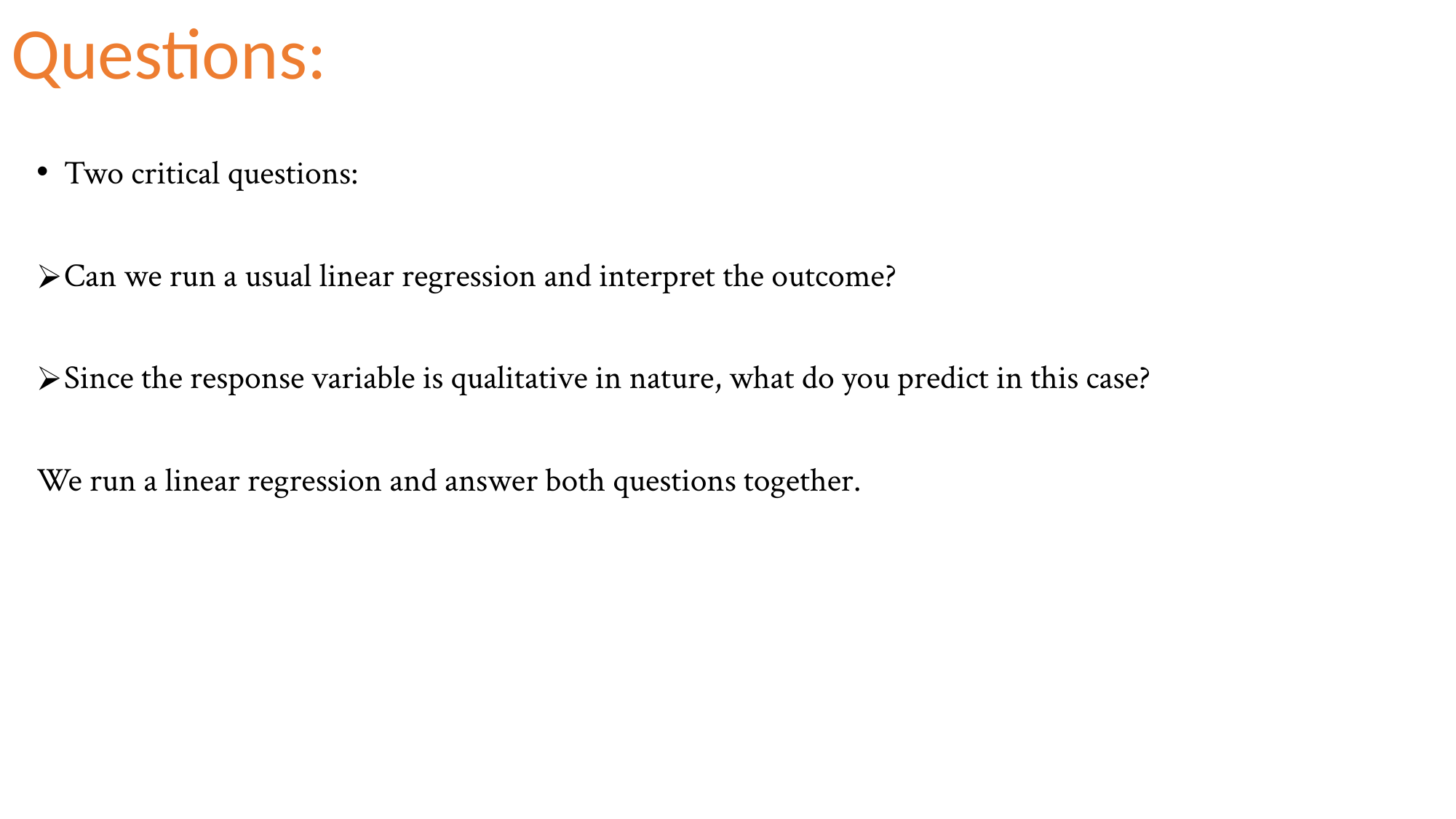

# Questions:
Two critical questions:

Can we run a usual linear regression and interpret the outcome?

Since the response variable is qualitative in nature, what do you predict in this case?

We run a linear regression and answer both questions together.